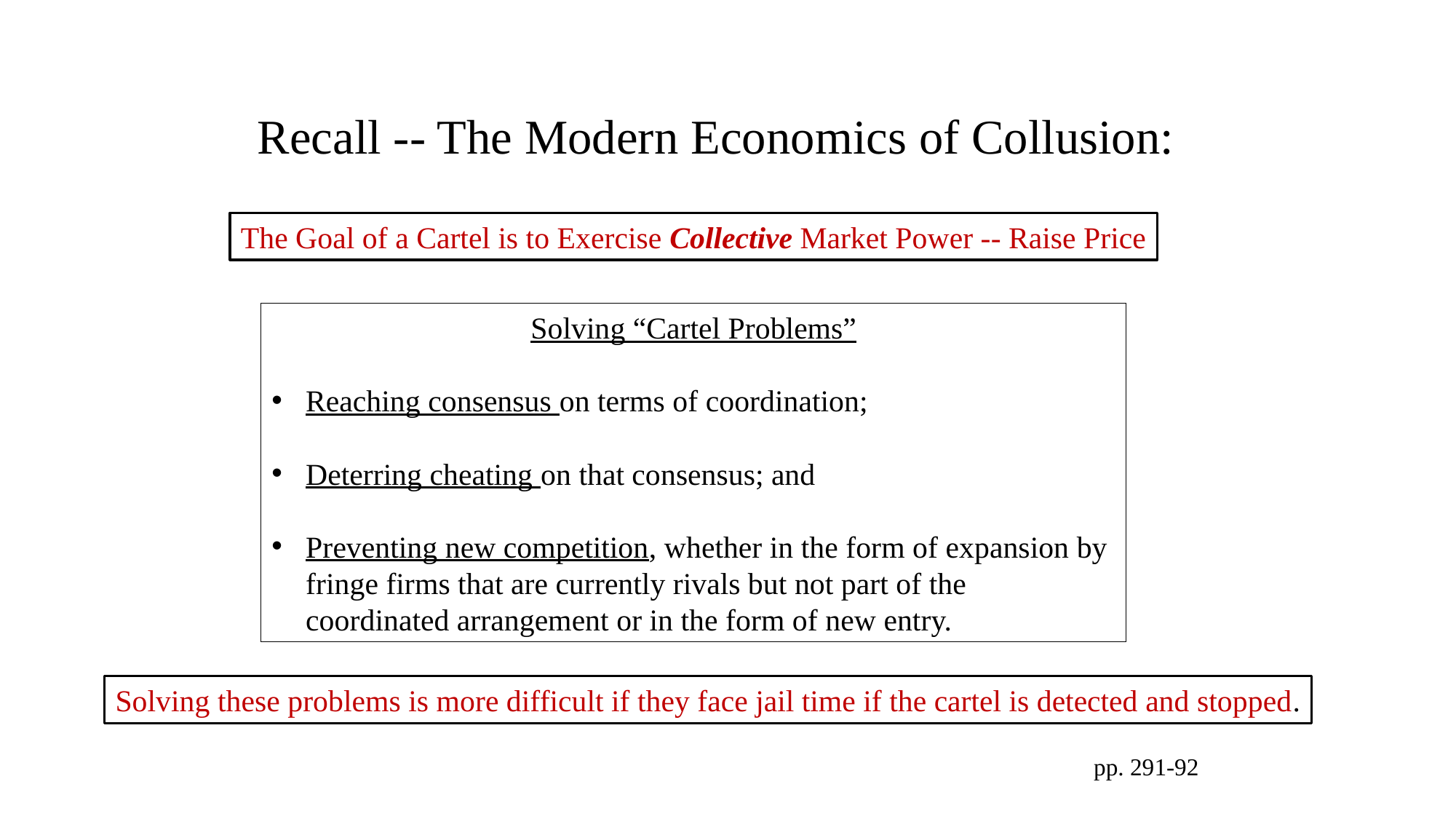

Recall -- The Modern Economics of Collusion:
The Goal of a Cartel is to Exercise Collective Market Power -- Raise Price
Solving “Cartel Problems”

Reaching consensus on terms of coordination;

Deterring cheating on that consensus; and

Preventing new competition, whether in the form of expansion by fringe firms that are currently rivals but not part of the coordinated arrangement or in the form of new entry.
Solving these problems is more difficult if they face jail time if the cartel is detected and stopped.
pp. 291-92